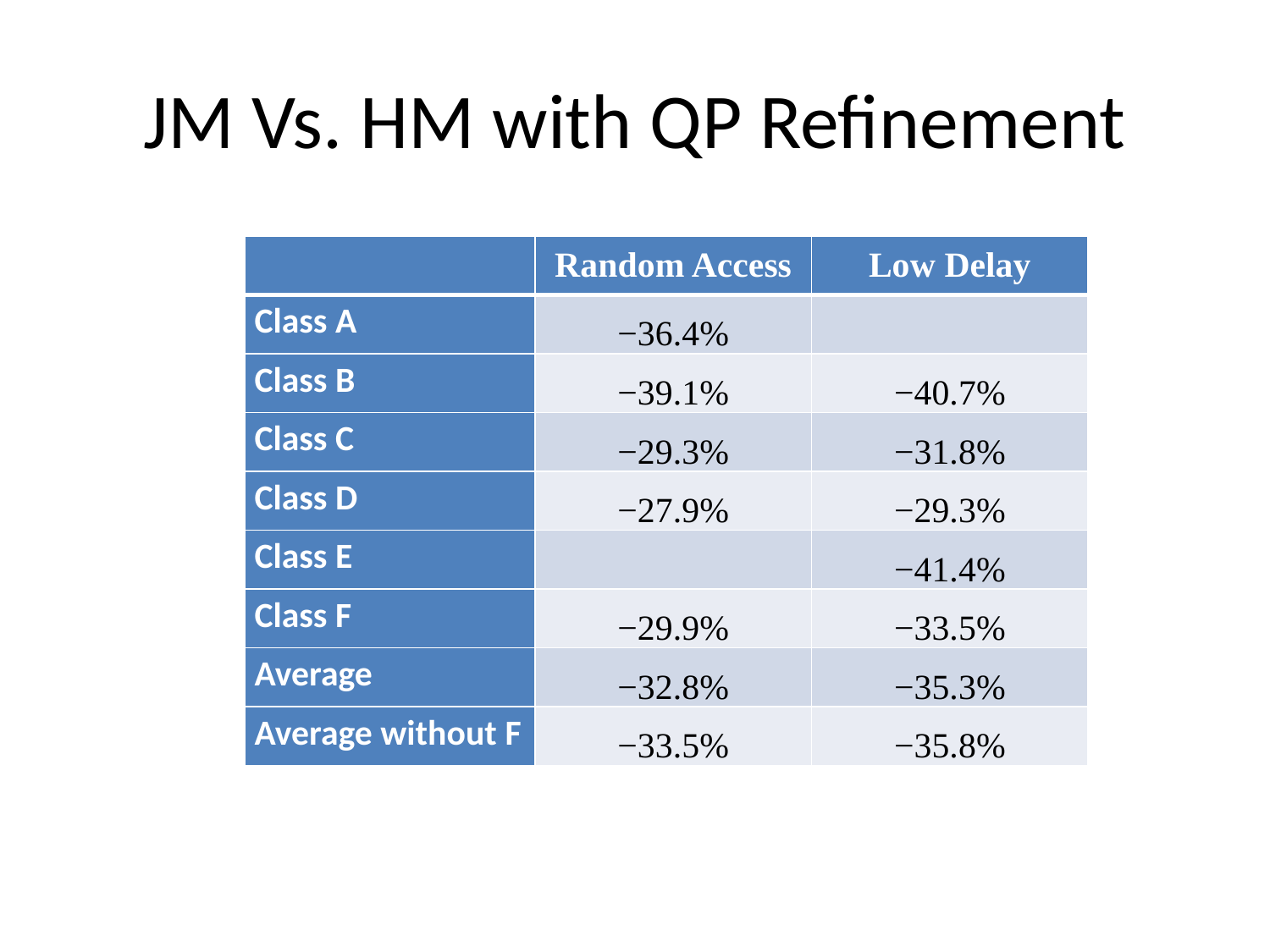

# JM Vs. HM with QP Refinement

|  | Random Access | Low Delay |
| --- | --- | --- |
| Class A | −36.4% |  |
| Class B | −39.1% | −40.7% |
| Class C | −29.3% | −31.8% |
| Class D | −27.9% | −29.3% |
| Class E |  | −41.4% |
| Class F | −29.9% | −33.5% |
| Average | −32.8% | −35.3% |
| Average without F | −33.5% | −35.8% |